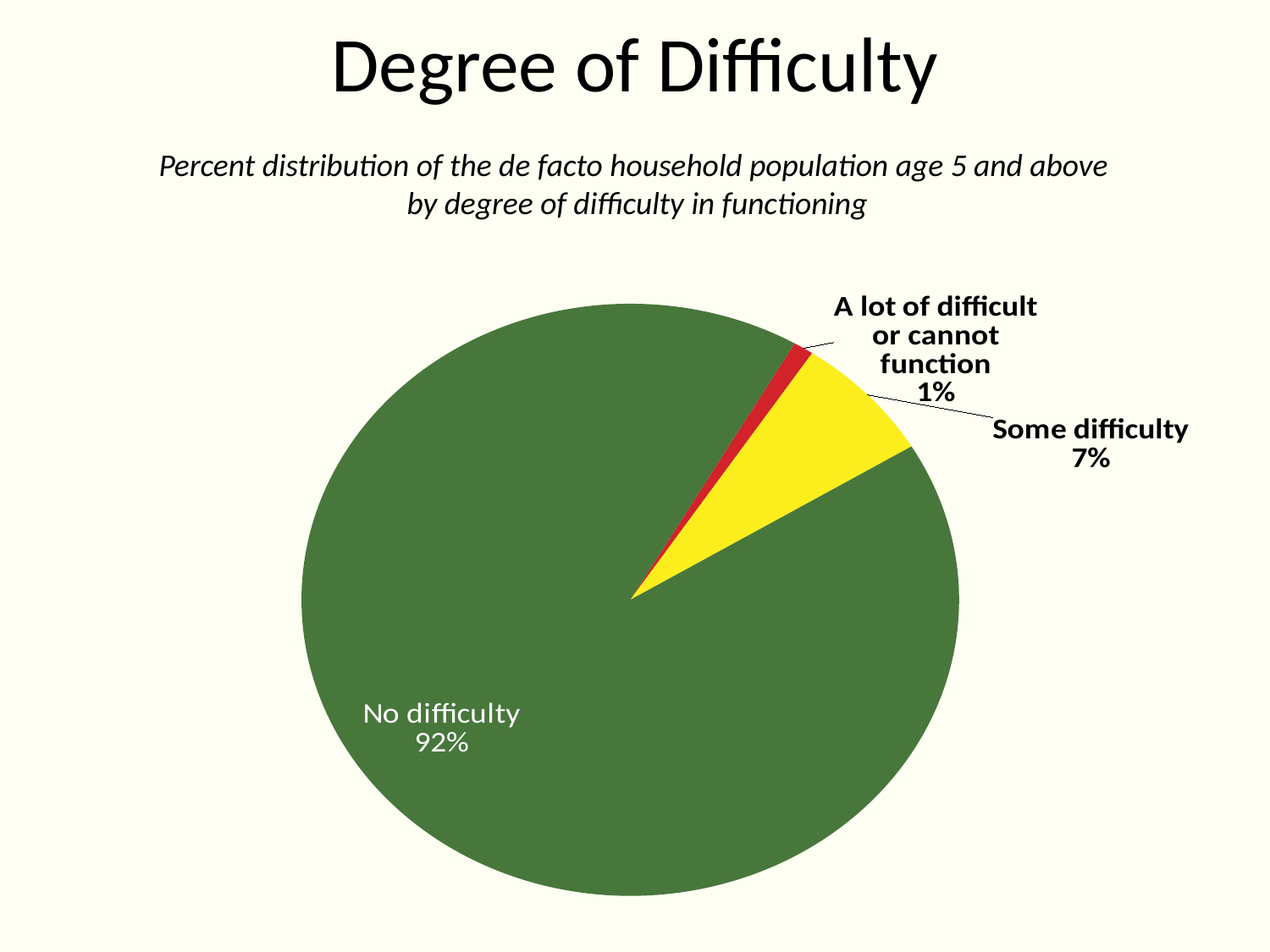

# Degree of Difficulty
Percent distribution of the de facto household population age 5 and above
by degree of difficulty in functioning

### Chart

| Category | Series 1 |
|---|---|
| A lot of difficult or cannot function | 1.0 |
| Some difficulty | 7.0 |
| No difficulty | 92.0 |